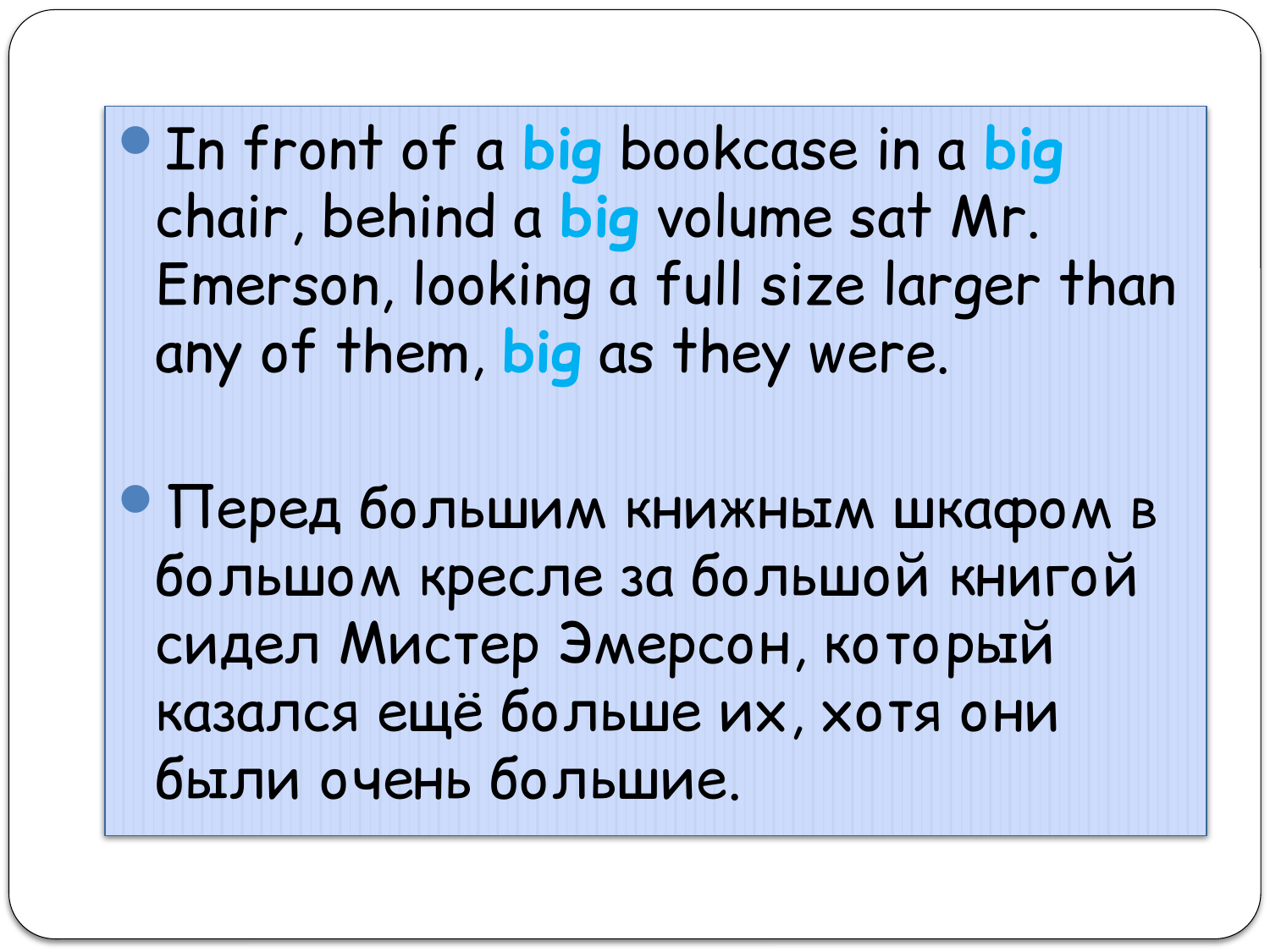

In front of a big bookcase in a big chair, behind a big volume sat Mr. Emerson, looking a full size larger than any of them, big as they were.

Перед большим книжным шкафом в большом кресле за большой книгой сидел Мистер Эмерсон, который казался ещё больше их, хотя они были очень большие.